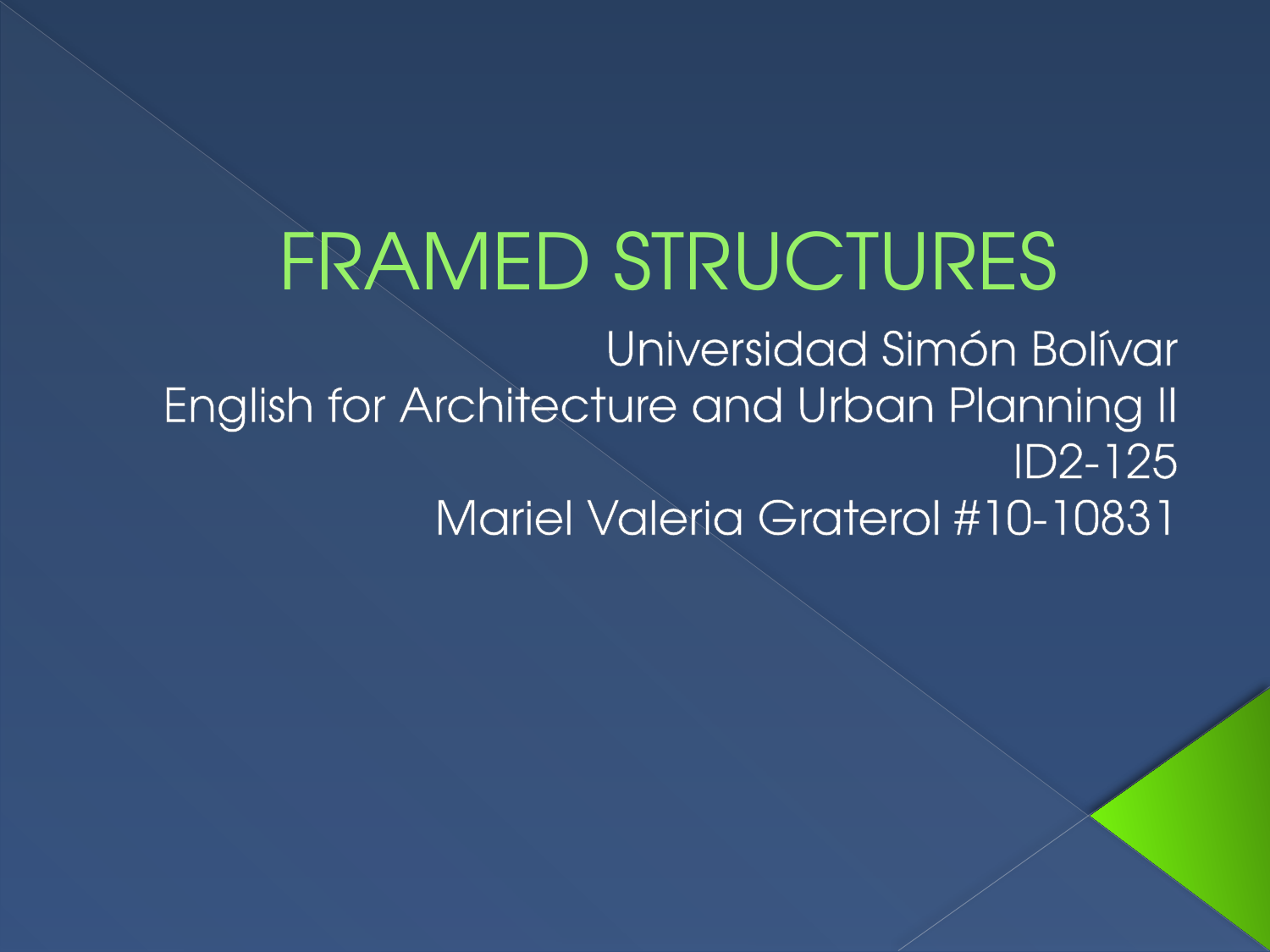

# FRAMED STRUCTURES
Universidad Simón Bolívar
English for Architecture and Urban Planning II
ID2-125
Mariel Valeria Graterol #10-10831